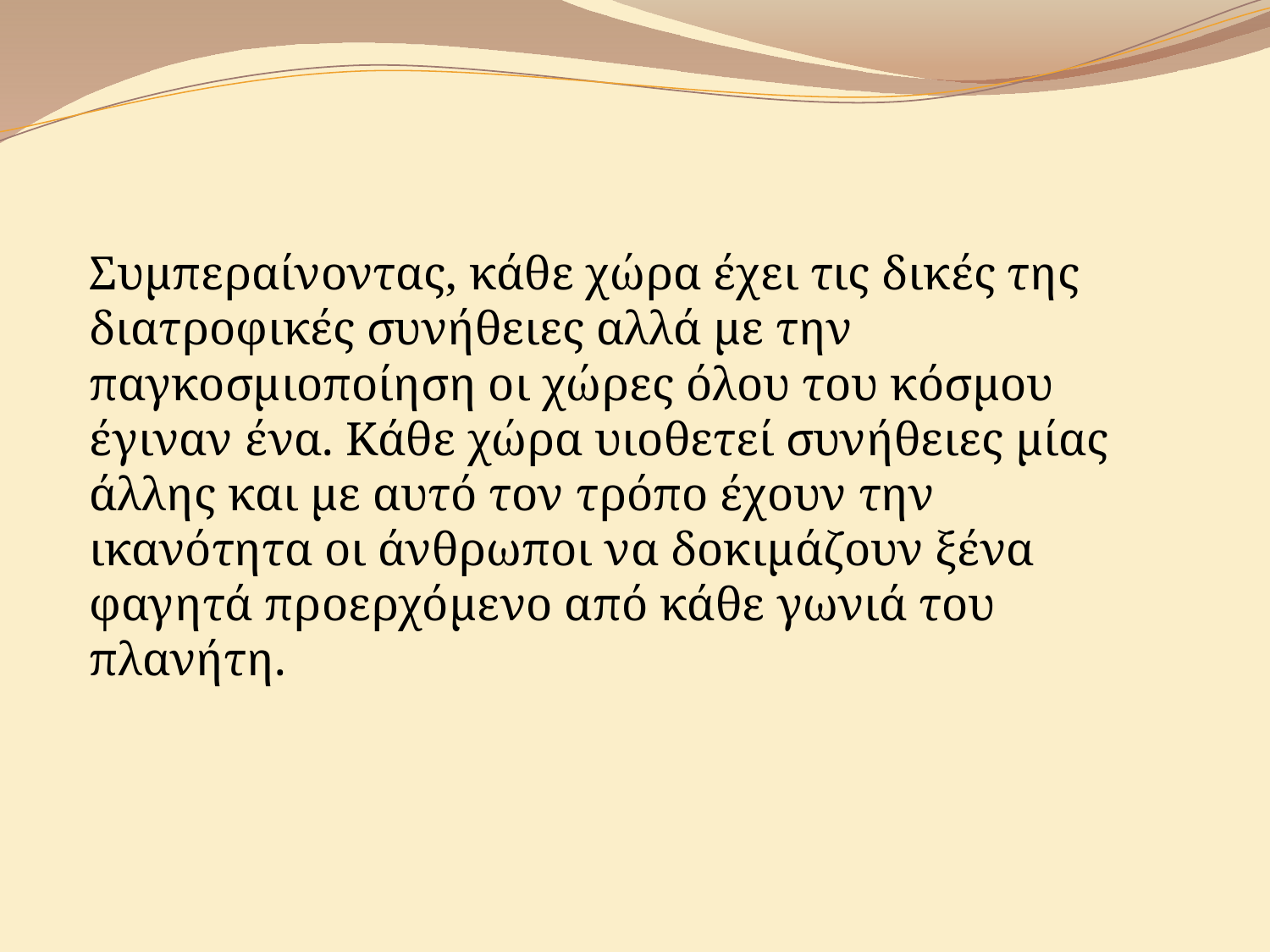

Συμπεραίνοντας, κάθε χώρα έχει τις δικές της διατροφικές συνήθειες αλλά με την παγκοσμιοποίηση οι χώρες όλου του κόσμου έγιναν ένα. Κάθε χώρα υιοθετεί συνήθειες μίας άλλης και με αυτό τον τρόπο έχουν την ικανότητα οι άνθρωποι να δοκιμάζουν ξένα φαγητά προερχόμενο από κάθε γωνιά του πλανήτη.